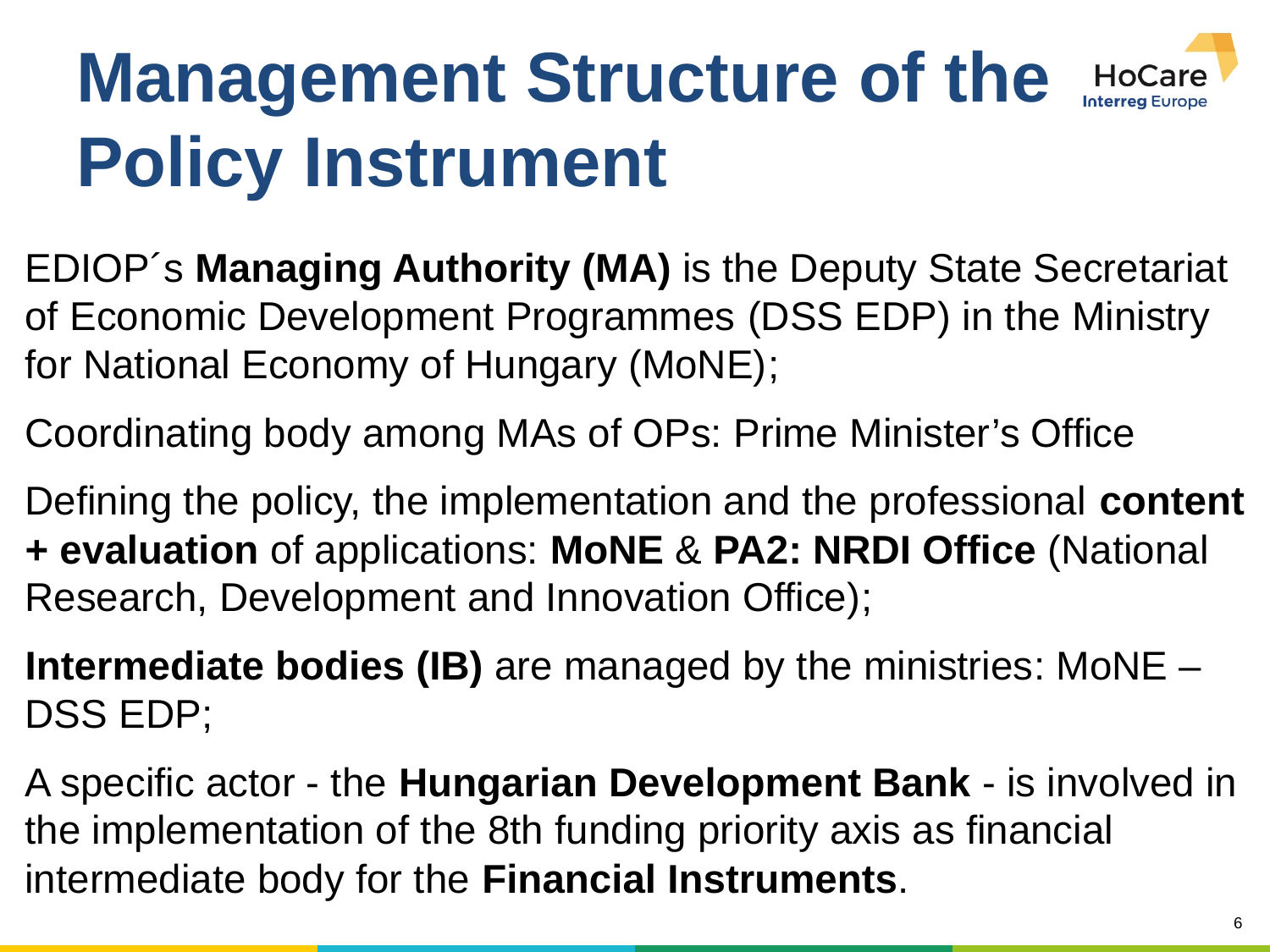

# Management Structure of the Policy Instrument
EDIOP´s Managing Authority (MA) is the Deputy State Secretariat of Economic Development Programmes (DSS EDP) in the Ministry for National Economy of Hungary (MoNE);
Coordinating body among MAs of OPs: Prime Minister’s Office
Defining the policy, the implementation and the professional content + evaluation of applications: MoNE & PA2: NRDI Office (National Research, Development and Innovation Office);
Intermediate bodies (IB) are managed by the ministries: MoNE – DSS EDP;
A specific actor - the Hungarian Development Bank - is involved in the implementation of the 8th funding priority axis as financial intermediate body for the Financial Instruments.